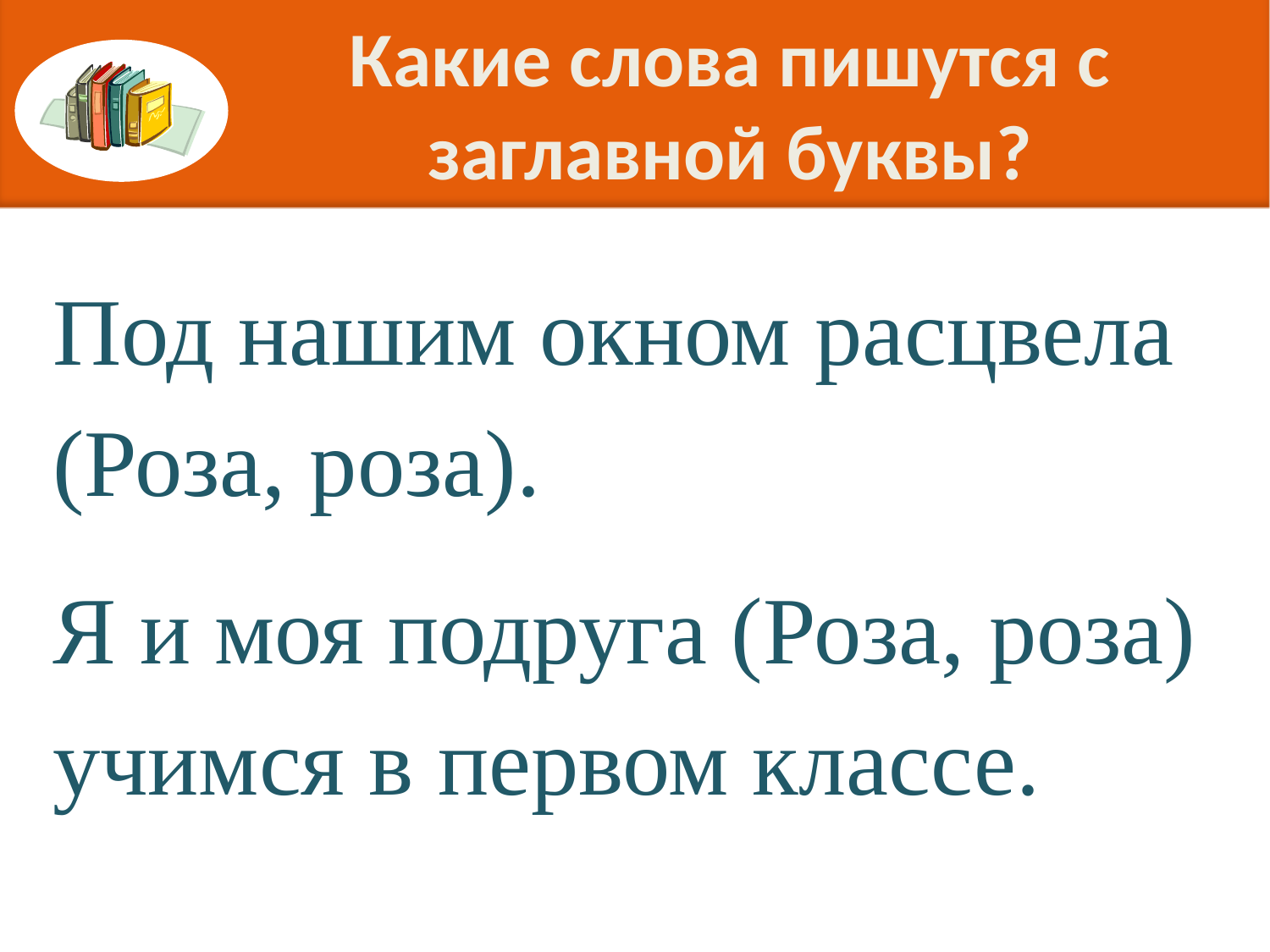

# Какие слова пишутся с заглавной буквы?
Под нашим окном расцвела (Роза, роза).
Я и моя подруга (Роза, роза) учимся в первом классе.